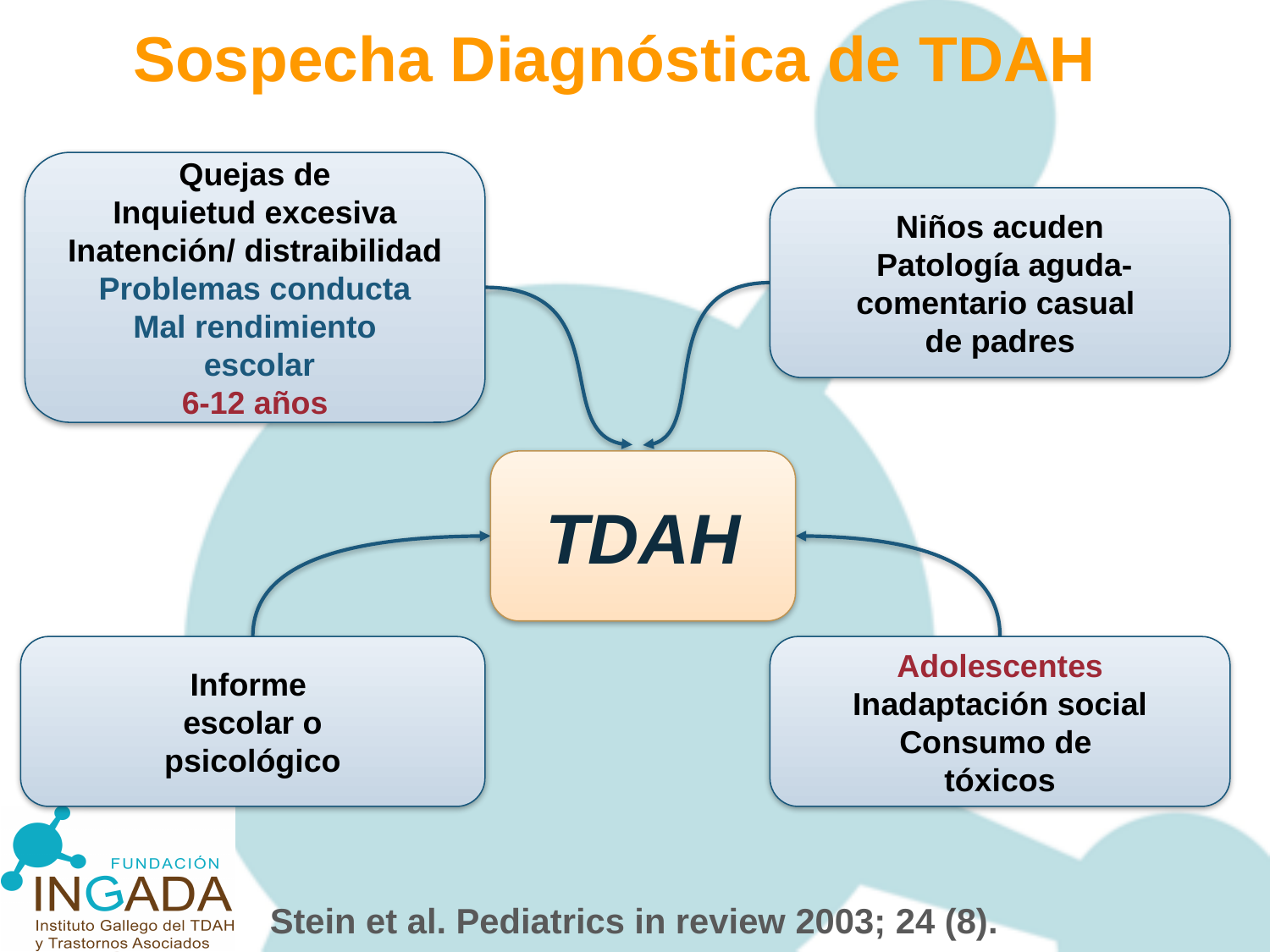

Sospecha Diagnóstica de TDAH
Quejas de
Inquietud excesiva
Inatención/ distraibilidad
Problemas conducta
Mal rendimiento
 escolar
6-12 años
Niños acuden
 Patología aguda-
comentario casual
de padres
TDAH
Informe
escolar o
psicológico
Adolescentes
Inadaptación social
Consumo de
tóxicos
Stein et al. Pediatrics in review 2003; 24 (8).